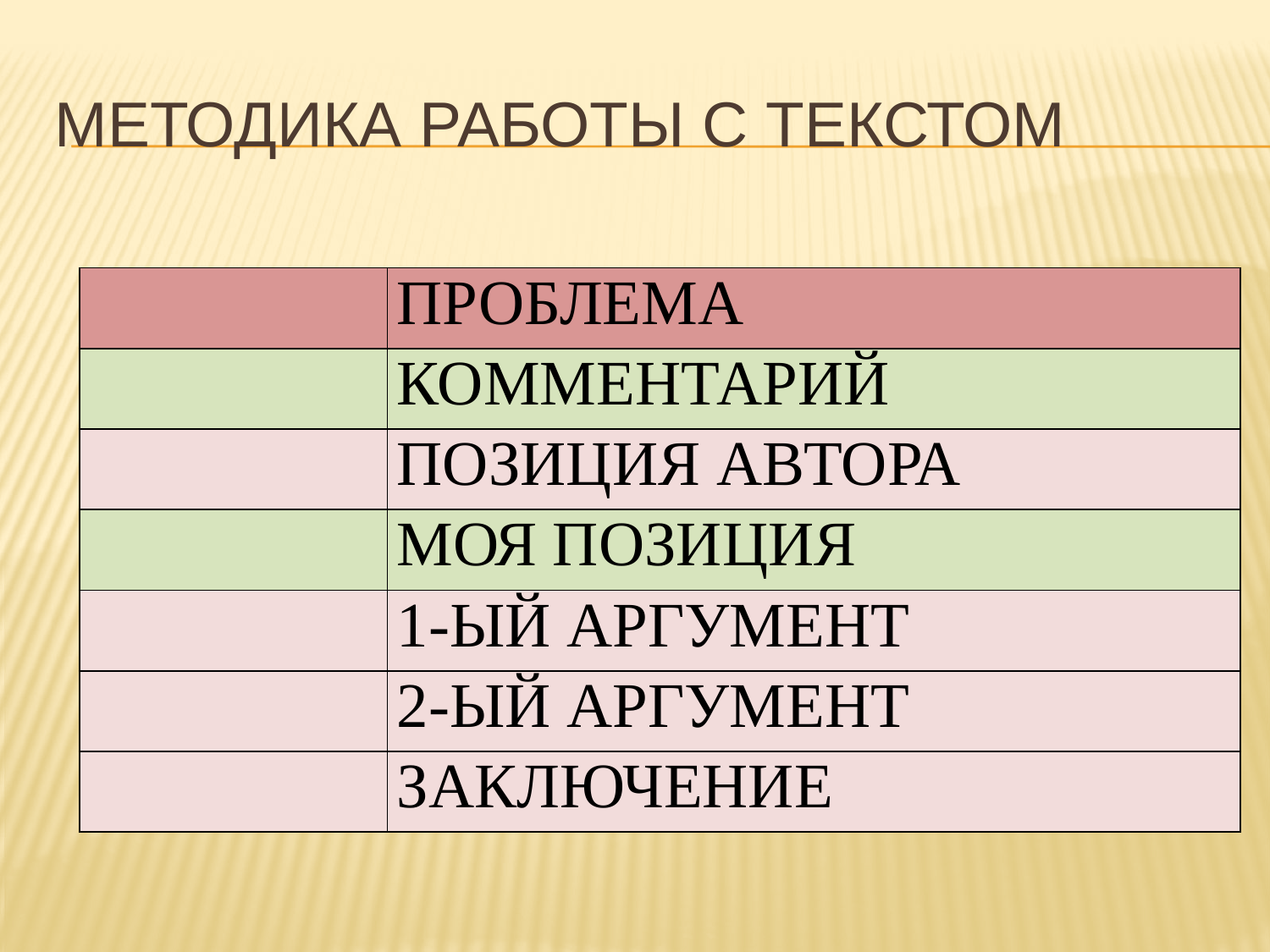

# Методика работы с текстом
|  | ПРОБЛЕМА |
| --- | --- |
|  | КОММЕНТАРИЙ |
|  | ПОЗИЦИЯ АВТОРА |
|  | МОЯ ПОЗИЦИЯ |
|  | 1-ЫЙ АРГУМЕНТ |
|  | 2-ЫЙ АРГУМЕНТ |
|  | ЗАКЛЮЧЕНИЕ |